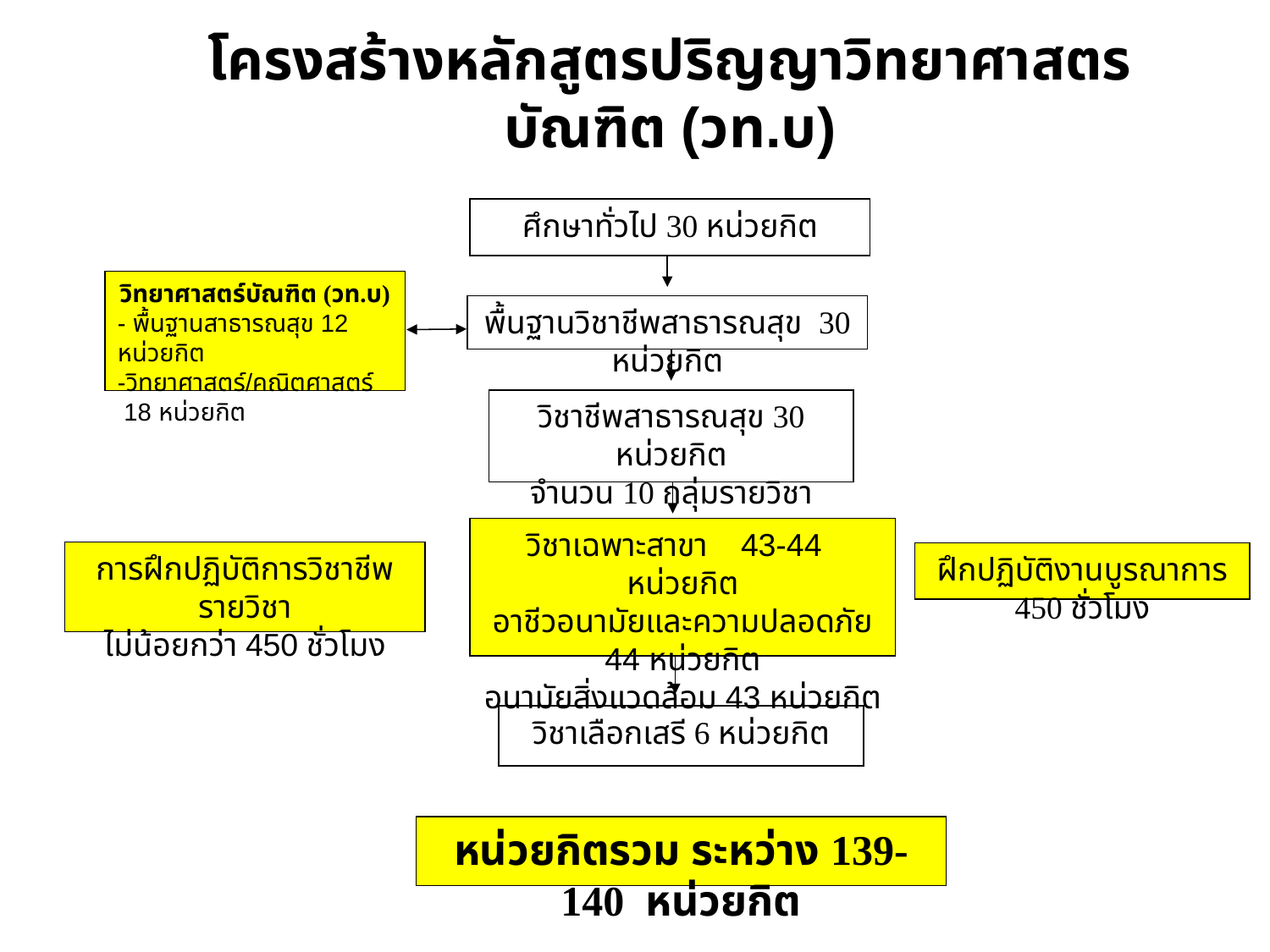

# โครงสร้างหลักสูตรปริญญาวิทยาศาสตรบัณฑิต (วท.บ)

ศึกษาทั่วไป 30 หน่วยกิต
วิทยาศาสตร์บัณฑิต (วท.บ)
- พื้นฐานสาธารณสุข 12 หน่วยกิต
-วิทยาศาสตร์/คณิตศาสตร์ 18 หน่วยกิต

พื้นฐานวิชาชีพสาธารณสุข  30 หน่วยกิต
วิชาชีพสาธารณสุข 30 หน่วยกิต
จำนวน 10 กลุ่มรายวิชา
วิชาเฉพาะสาขา    43-44   หน่วยกิต
อาชีวอนามัยและความปลอดภัย 44 หน่วยกิต
อนามัยสิ่งแวดล้อม 43 หน่วยกิต
การฝึกปฏิบัติการวิชาชีพรายวิชา
ไม่น้อยกว่า 450 ชั่วโมง
ฝึกปฏิบัติงานบูรณาการ 450 ชั่วโมง
วิชาเลือกเสรี 6 หน่วยกิต
หน่วยกิตรวม ระหว่าง 139-140  หน่วยกิต